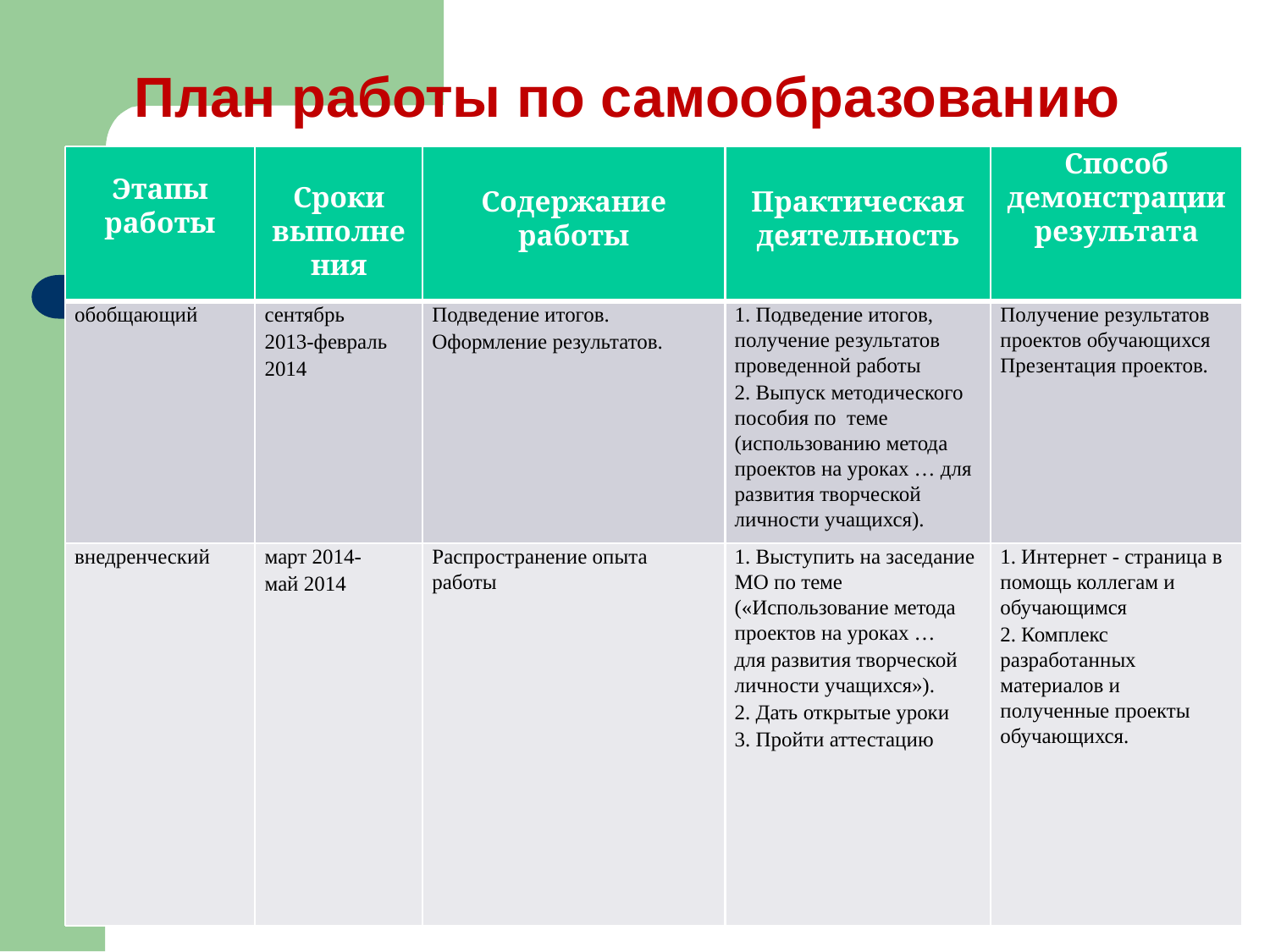

# План работы по самообразованию

Этапы работы

Сроки выполнения

Содержание работы

Практическая деятельность
Способ демонстрации результата
обобщающий
сентябрь
2013-февраль
2014
Подведение итогов.
Оформление результатов.
1. Подведение итогов, получение результатов проведенной работы
2. Выпуск методического пособия по  теме (использованию метода проектов на уроках … для развития творческой личности учащихся).
Получение результатов  проектов обучающихся Презентация проектов.
внедренческий
март 2014-
май 2014
Распространение опыта работы
1. Выступить на заседание МО по теме  («Использование метода проектов на уроках …
для развития творческой личности учащихся»).
2. Дать открытые уроки
3. Пройти аттестацию
1. Интернет - страница в помощь коллегам и обучающимся
2. Комплекс разработанных материалов и полученные проекты обучающихся.